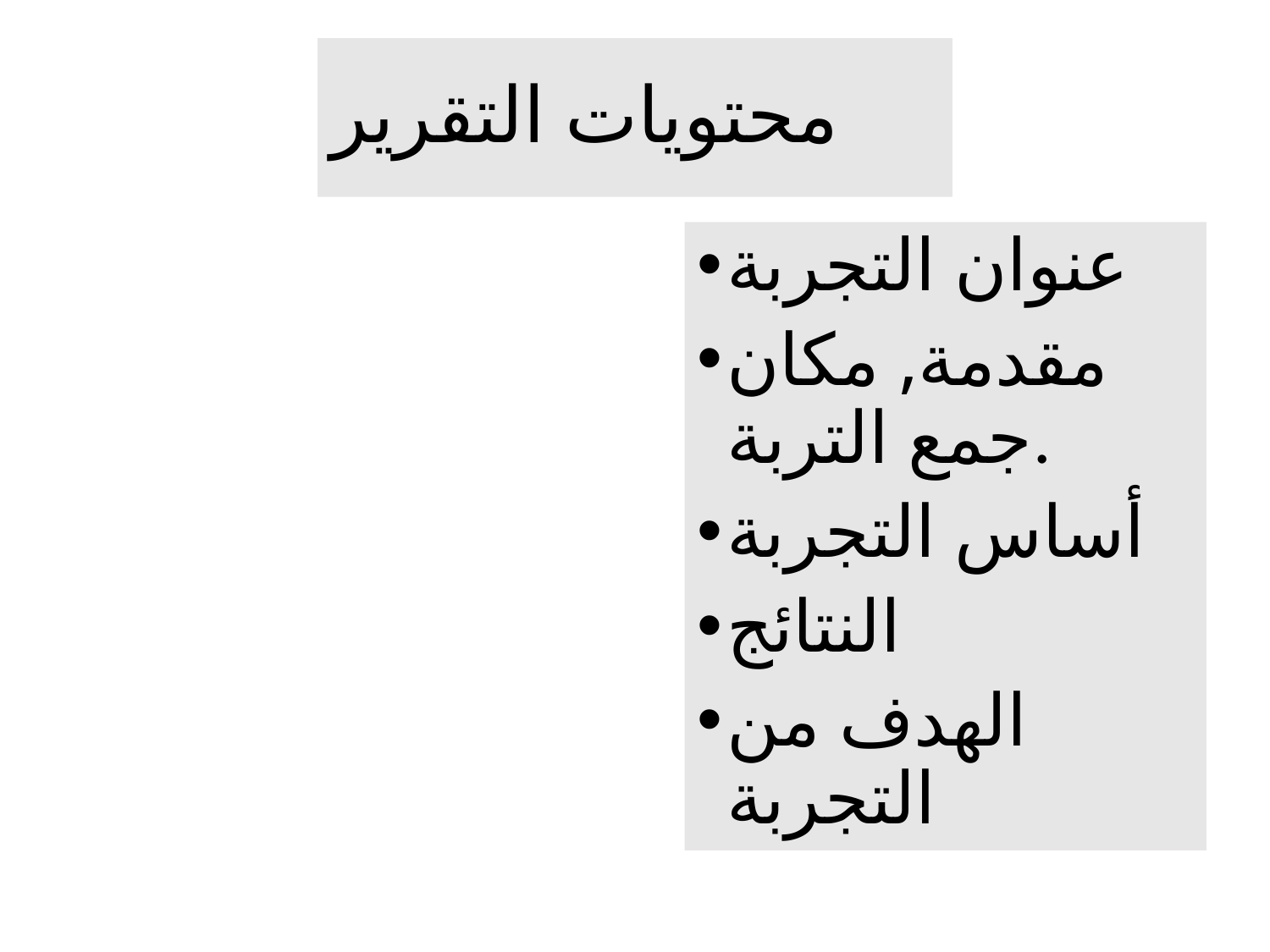

# محتويات التقرير
عنوان التجربة
مقدمة, مكان جمع التربة.
أساس التجربة
النتائج
الهدف من التجربة